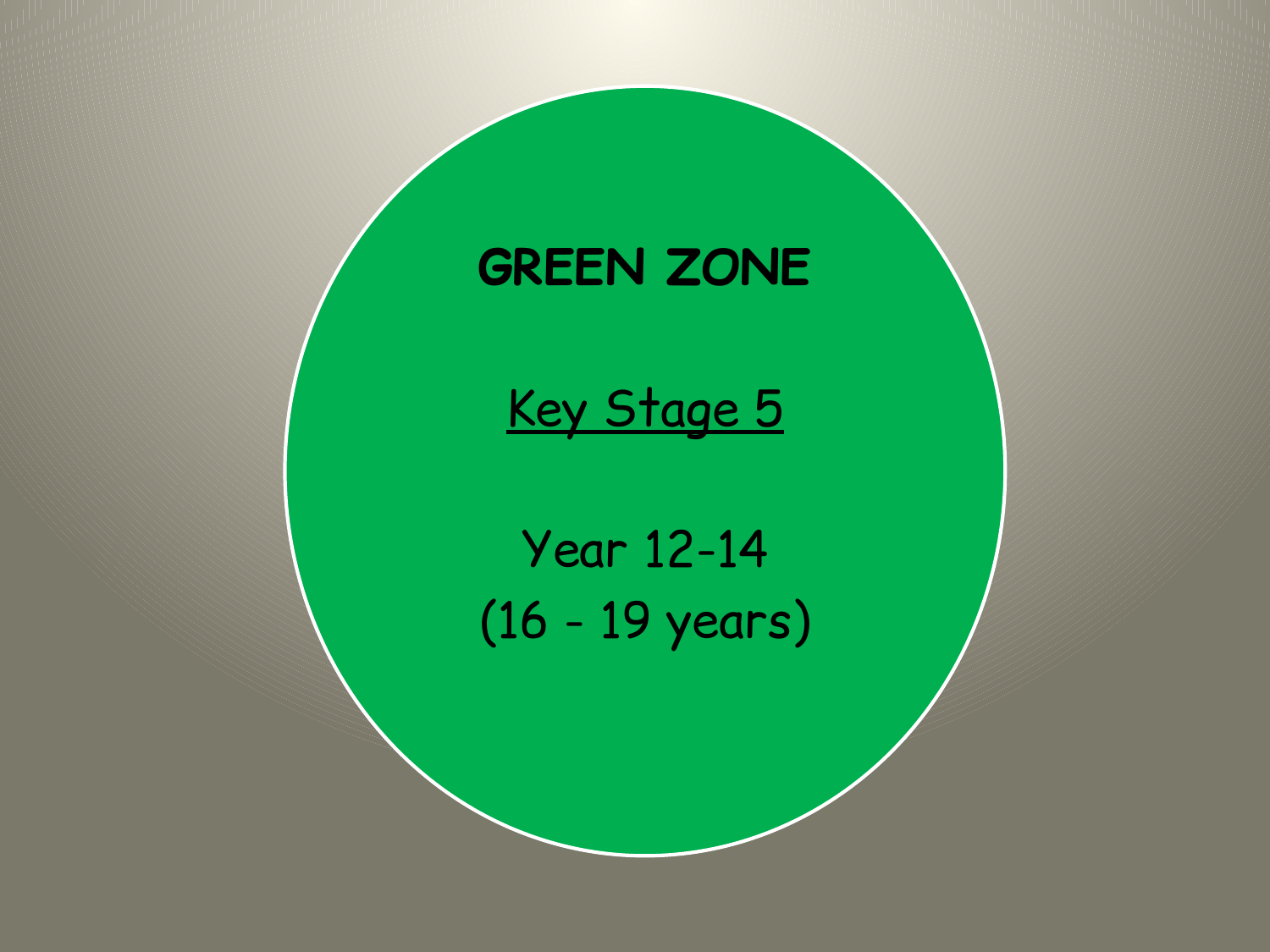

GREEN ZONE

Key Stage 5

Year 12-14
(16 - 19 years)